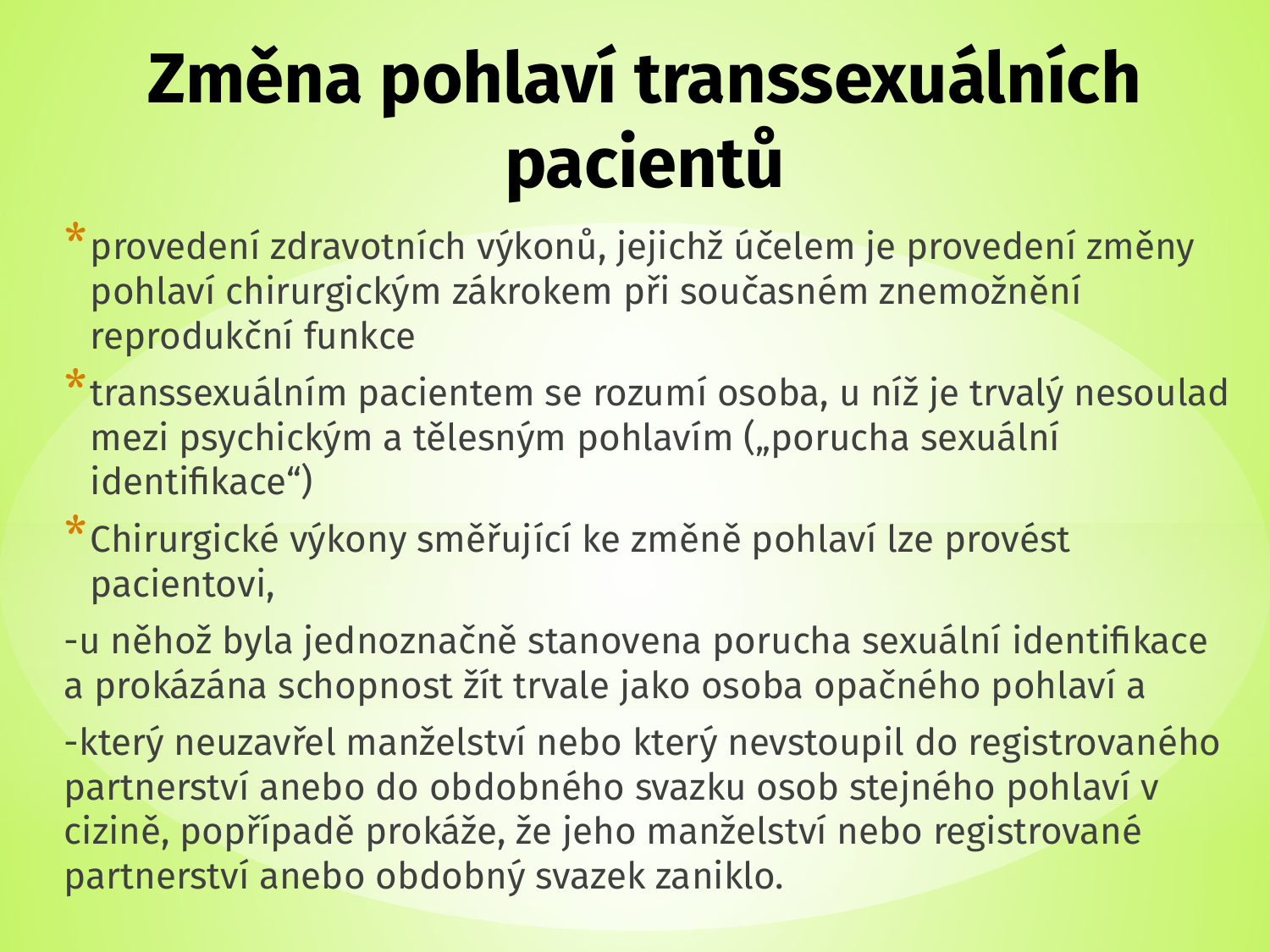

# Změna pohlaví transsexuálních pacientů
provedení zdravotních výkonů, jejichž účelem je provedení změny pohlaví chirurgickým zákrokem při současném znemožnění reprodukční funkce
transsexuálním pacientem se rozumí osoba, u níž je trvalý nesoulad mezi psychickým a tělesným pohlavím („porucha sexuální identifikace“)
Chirurgické výkony směřující ke změně pohlaví lze provést pacientovi,
-u něhož byla jednoznačně stanovena porucha sexuální identifikace a prokázána schopnost žít trvale jako osoba opačného pohlaví a
-který neuzavřel manželství nebo který nevstoupil do registrovaného partnerství anebo do obdobného svazku osob stejného pohlaví v cizině, popřípadě prokáže, že jeho manželství nebo registrované partnerství anebo obdobný svazek zaniklo.